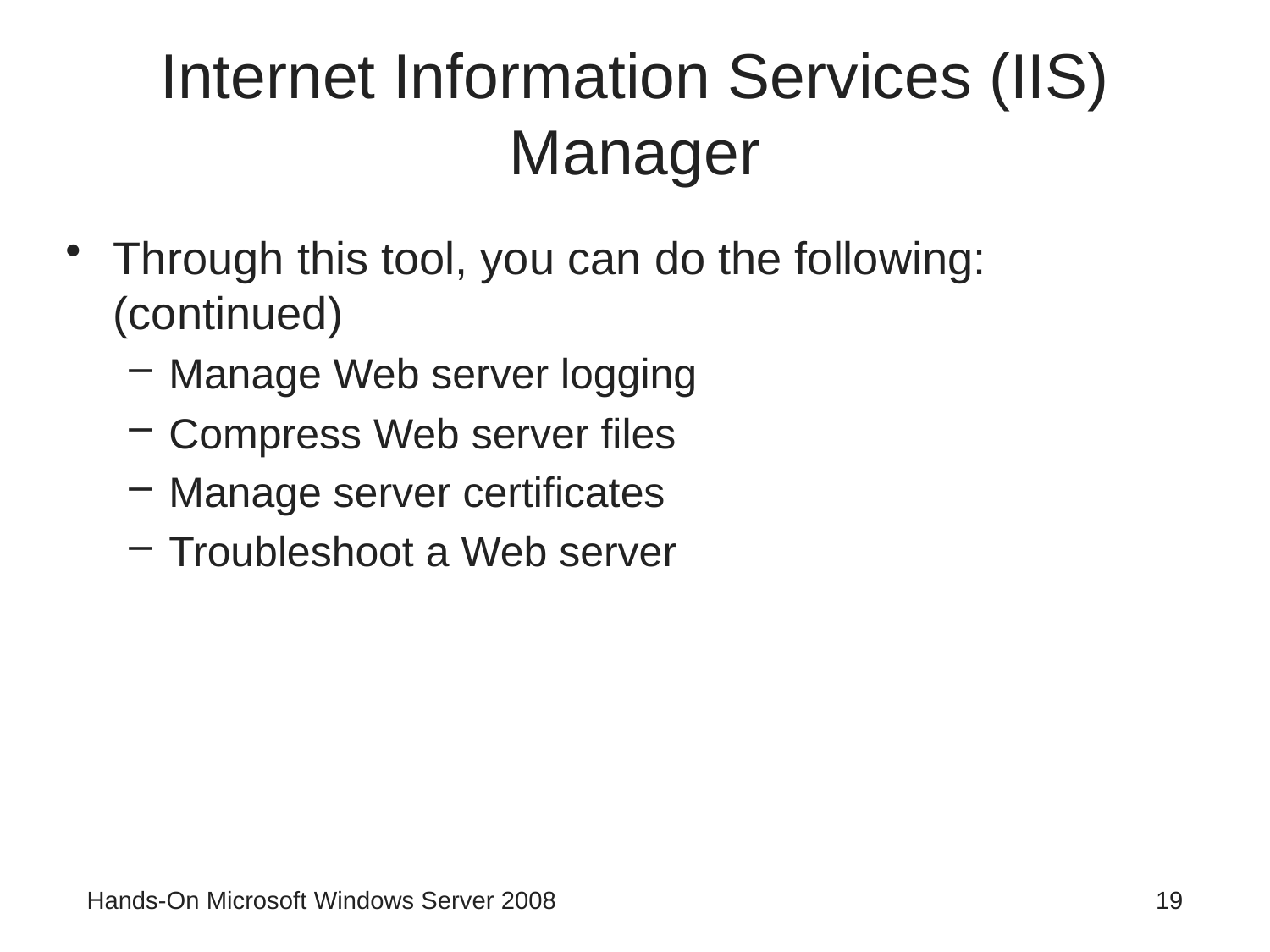

# Internet Information Services (IIS) Manager
Through this tool, you can do the following: (continued)
Manage Web server logging
Compress Web server files
Manage server certificates
Troubleshoot a Web server
Hands-On Microsoft Windows Server 2008
19